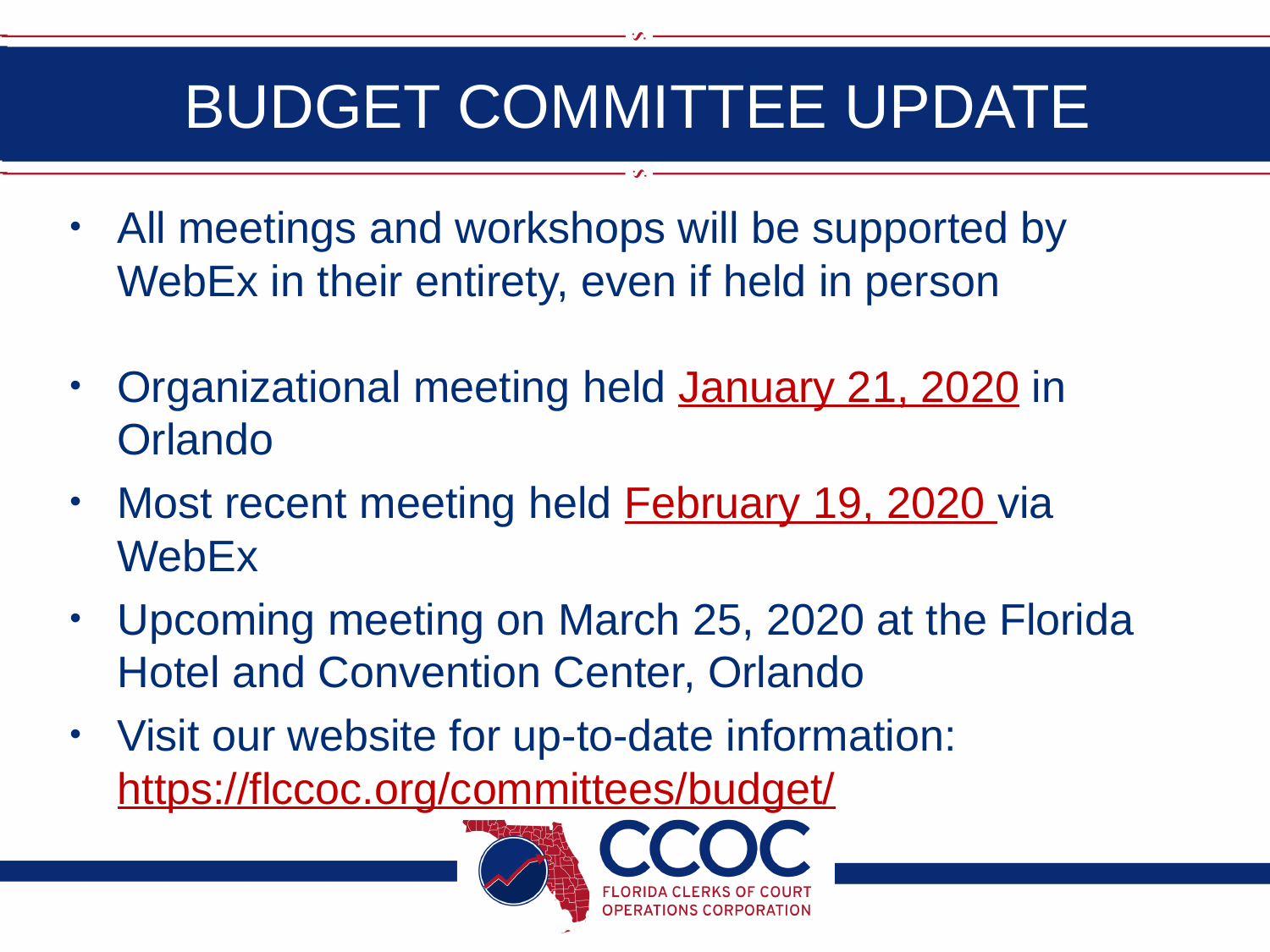

# BUDGET COMMITTEE UPDATE
All meetings and workshops will be supported by WebEx in their entirety, even if held in person
Organizational meeting held January 21, 2020 in Orlando
Most recent meeting held February 19, 2020 via WebEx
Upcoming meeting on March 25, 2020 at the Florida Hotel and Convention Center, Orlando
Visit our website for up-to-date information: https://flccoc.org/committees/budget/